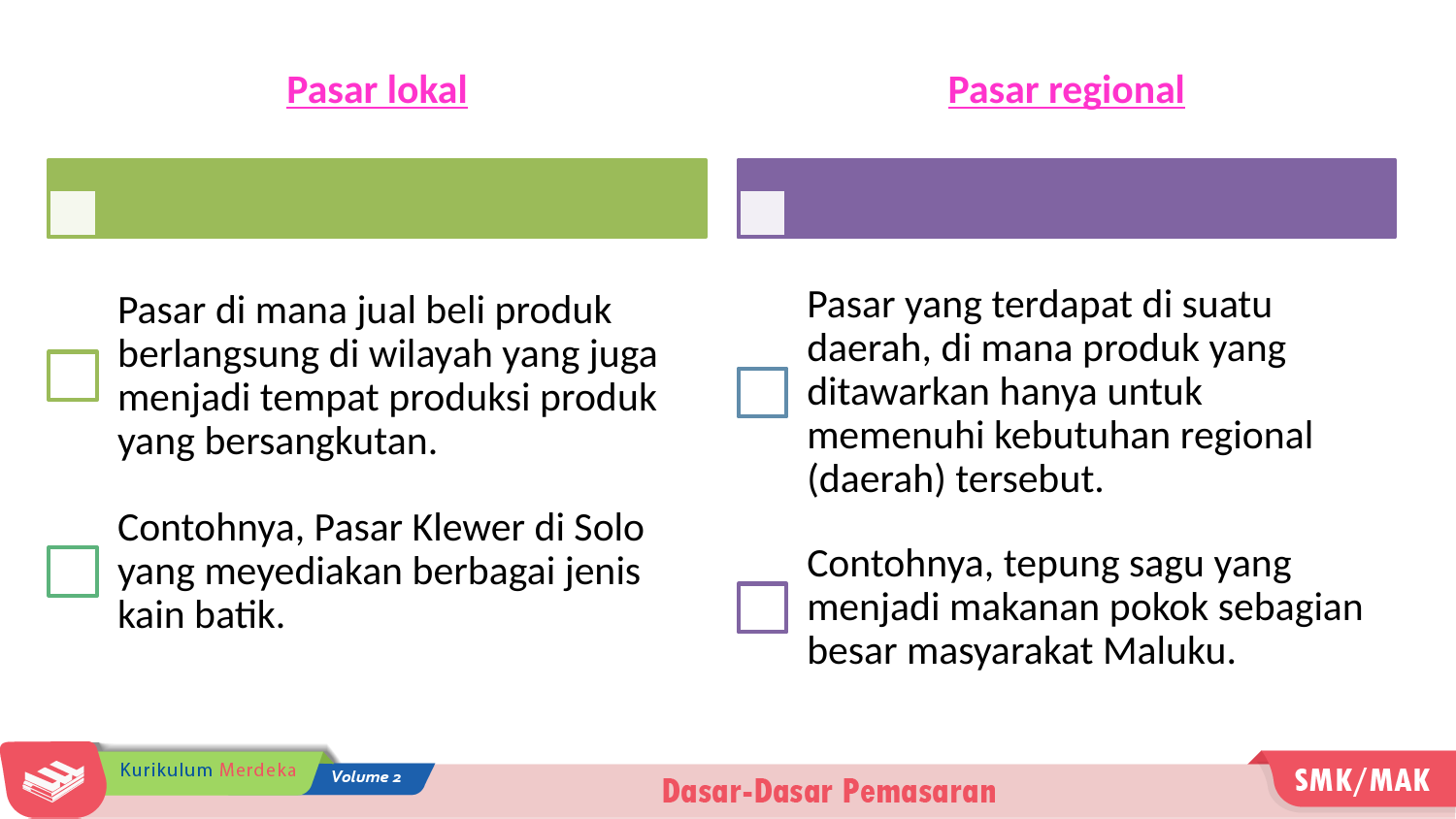

Pasar lokal
Pasar di mana jual beli produk berlangsung di wilayah yang juga menjadi tempat produksi produk yang bersangkutan.
Contohnya, Pasar Klewer di Solo yang meyediakan berbagai jenis kain batik.
Pasar regional
Pasar yang terdapat di suatu daerah, di mana produk yang ditawarkan hanya untuk memenuhi kebutuhan regional (daerah) tersebut.
Contohnya, tepung sagu yang menjadi makanan pokok sebagian besar masyarakat Maluku.